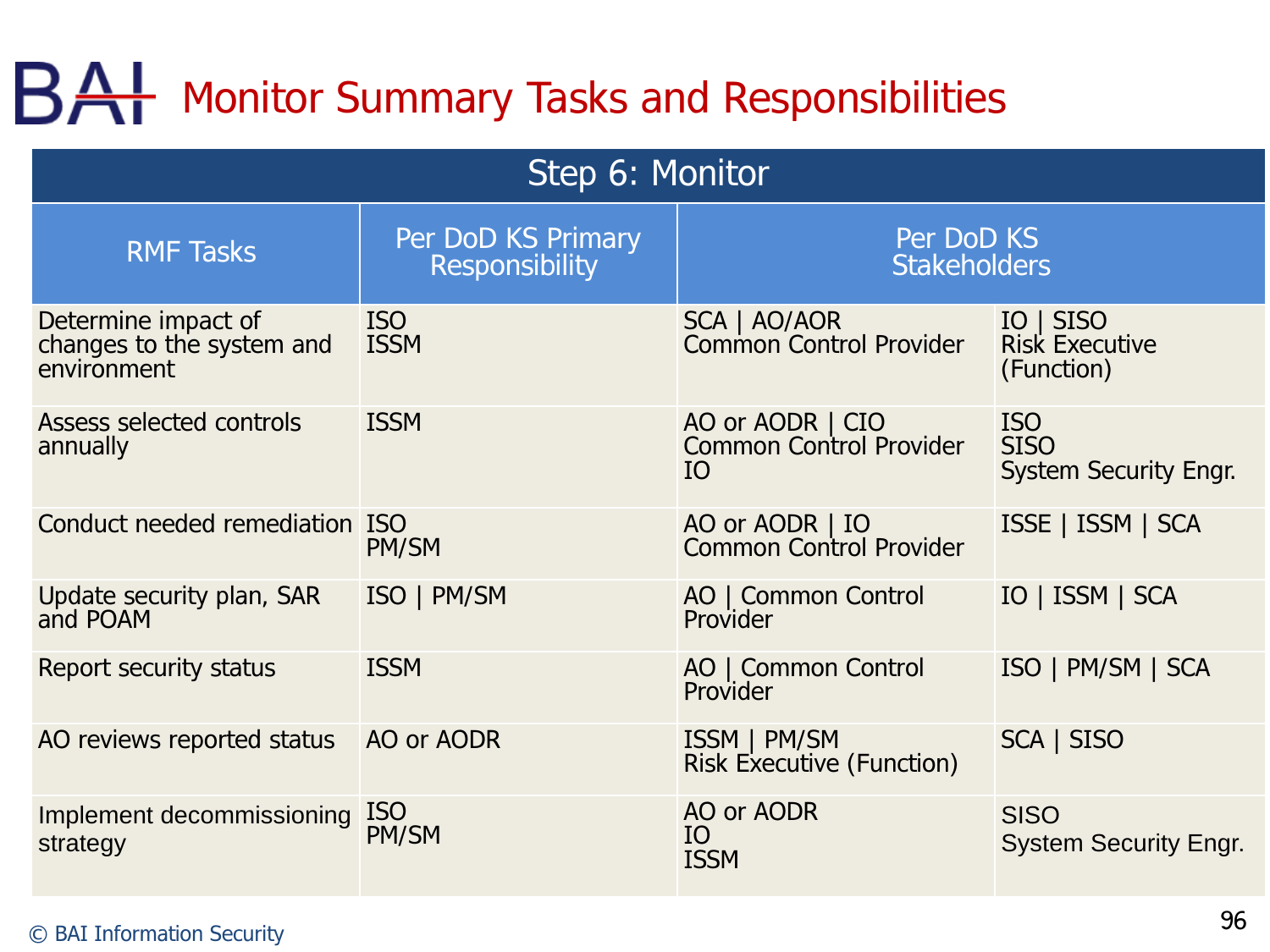

# Monitor Summary Tasks and Responsibilities
| Step 6: Monitor |  |  |  |
| --- | --- | --- | --- |
| RMF Tasks | Per DoD KS Primary Responsibility | Per DoD KS Stakeholders |  |
| Determine impact of changes to the system and environment | ISO ISSM | SCA | AO/AOR Common Control Provider | IO | SISO Risk Executive (Function) |
| Assess selected controls annually | ISSM | AO or AODR | CIO Common Control Provider IO | ISO SISO System Security Engr. |
| Conduct needed remediation | ISO PM/SM | AO or AODR | IO Common Control Provider | ISSE | ISSM | SCA |
| Update security plan, SAR and POAM | ISO | PM/SM | AO | Common Control Provider | IO | ISSM | SCA |
| Report security status | ISSM | AO | Common Control Provider | ISO | PM/SM | SCA |
| AO reviews reported status | AO or AODR | ISSM | PM/SM Risk Executive (Function) | SCA | SISO |
| Implement decommissioning strategy | ISO PM/SM | AO or AODR IO ISSM | SISO System Security Engr. |